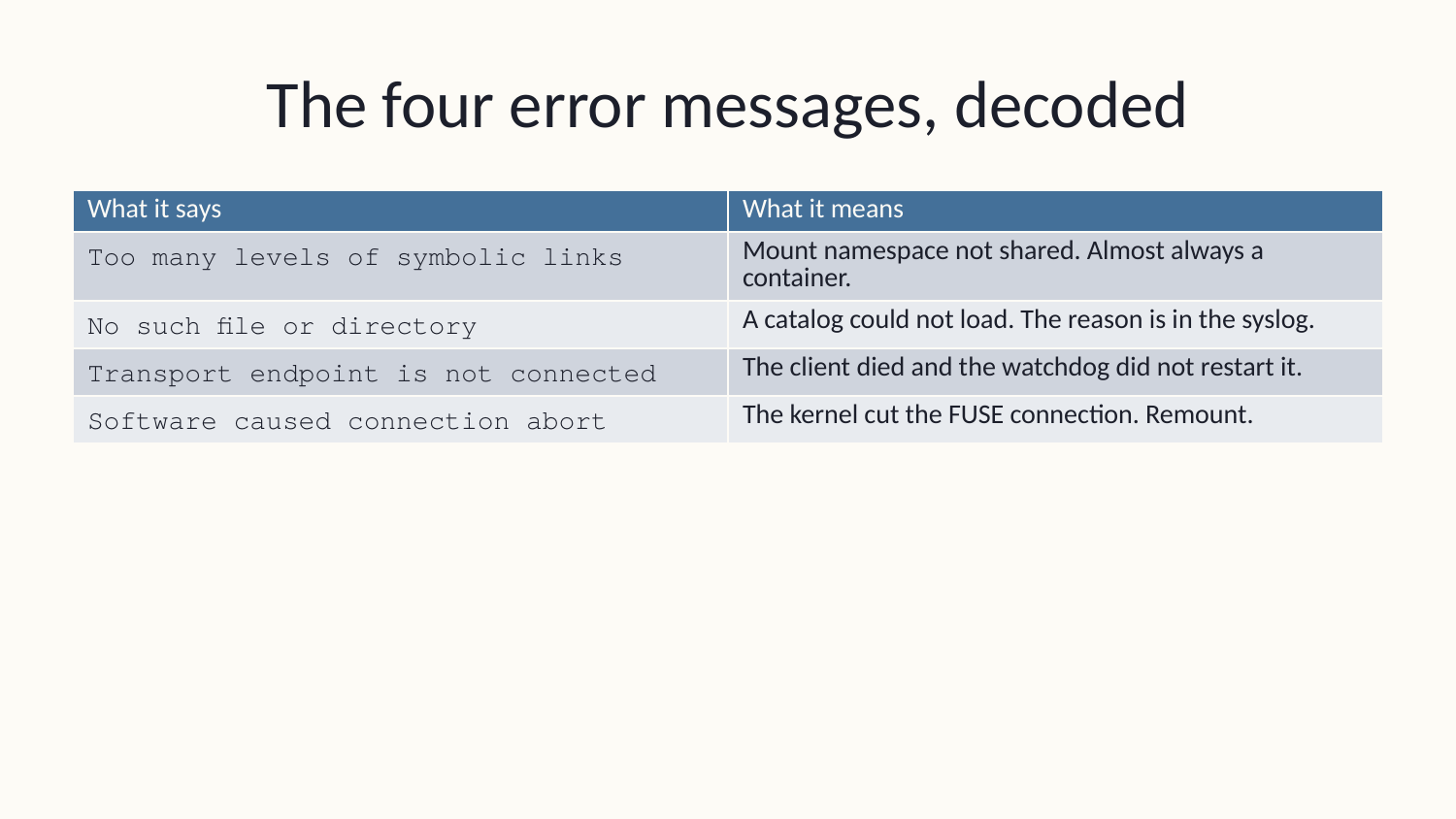

# The four error messages, decoded
| What it says | What it means |
| --- | --- |
| Too many levels of symbolic links | Mount namespace not shared. Almost always a container. |
| No such file or directory | A catalog could not load. The reason is in the syslog. |
| Transport endpoint is not connected | The client died and the watchdog did not restart it. |
| Software caused connection abort | The kernel cut the FUSE connection. Remount. |